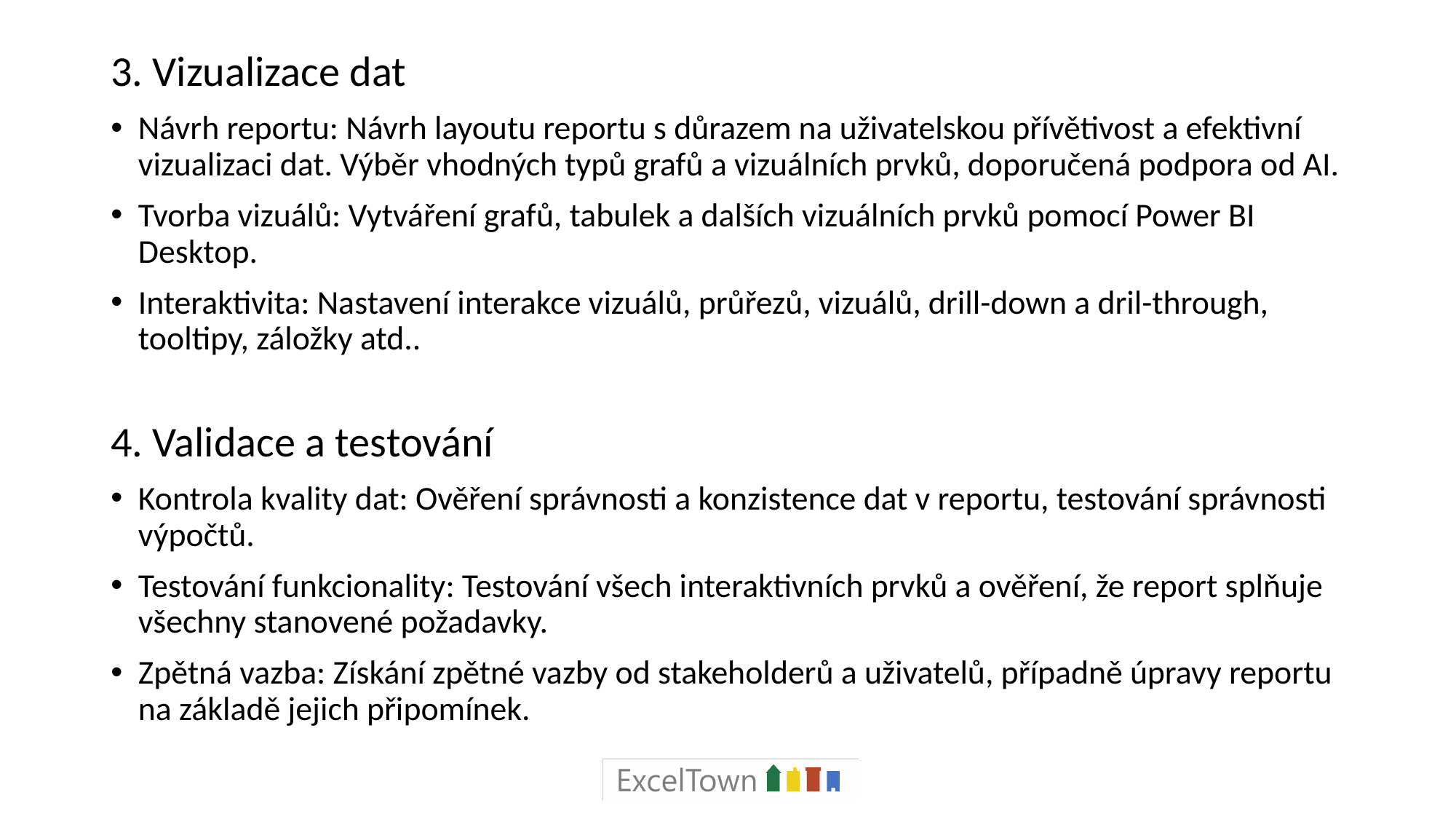

3. Vizualizace dat
Návrh reportu: Návrh layoutu reportu s důrazem na uživatelskou přívětivost a efektivní vizualizaci dat. Výběr vhodných typů grafů a vizuálních prvků, doporučená podpora od AI.
Tvorba vizuálů: Vytváření grafů, tabulek a dalších vizuálních prvků pomocí Power BI Desktop.
Interaktivita: Nastavení interakce vizuálů, průřezů, vizuálů, drill-down a dril-through, tooltipy, záložky atd..

4. Validace a testování
Kontrola kvality dat: Ověření správnosti a konzistence dat v reportu, testování správnosti výpočtů.
Testování funkcionality: Testování všech interaktivních prvků a ověření, že report splňuje všechny stanovené požadavky.
Zpětná vazba: Získání zpětné vazby od stakeholderů a uživatelů, případně úpravy reportu na základě jejich připomínek.